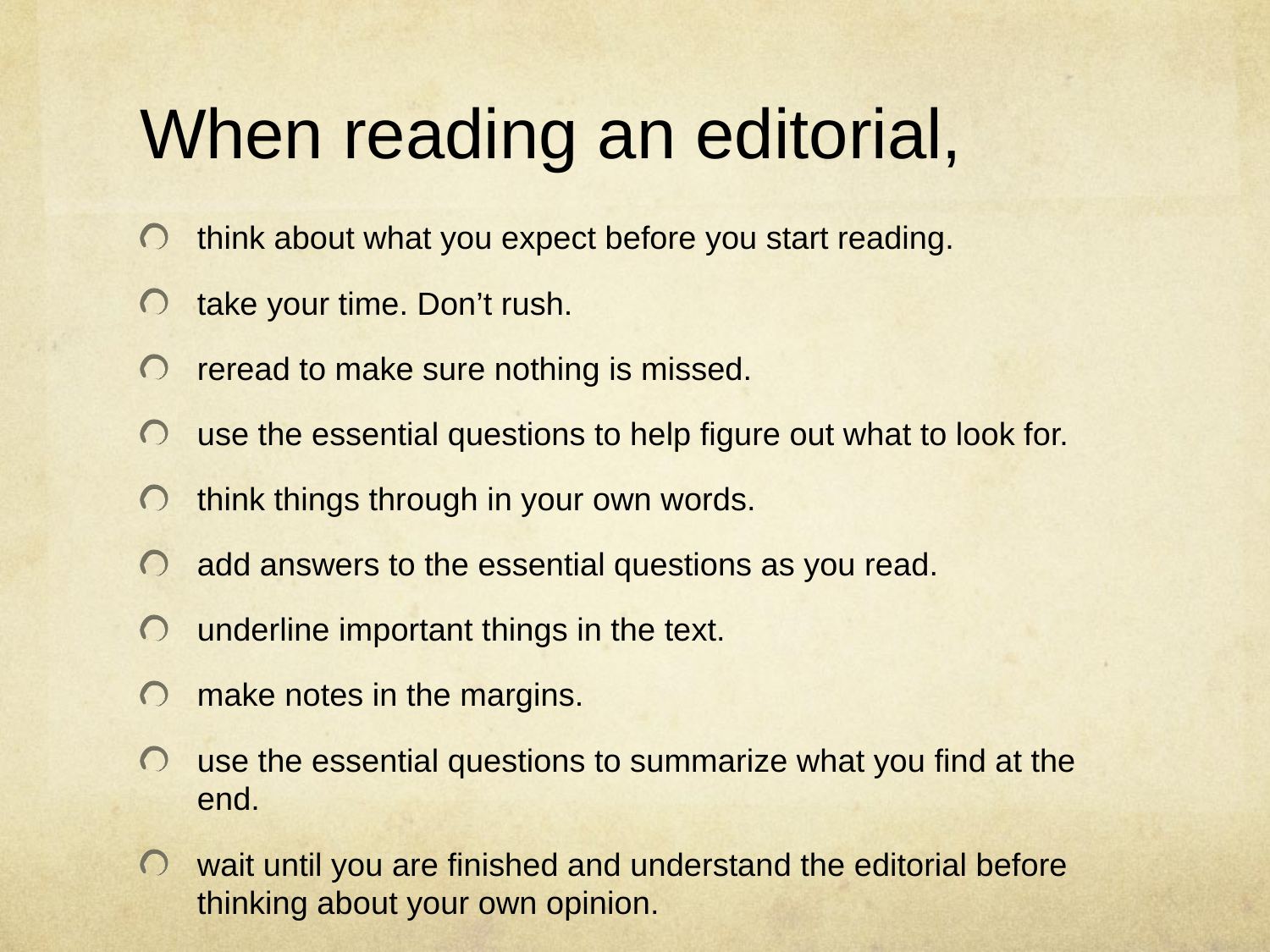

# When reading an editorial,
think about what you expect before you start reading.
take your time. Don’t rush.
reread to make sure nothing is missed.
use the essential questions to help figure out what to look for.
think things through in your own words.
add answers to the essential questions as you read.
underline important things in the text.
make notes in the margins.
use the essential questions to summarize what you find at the end.
wait until you are finished and understand the editorial before thinking about your own opinion.